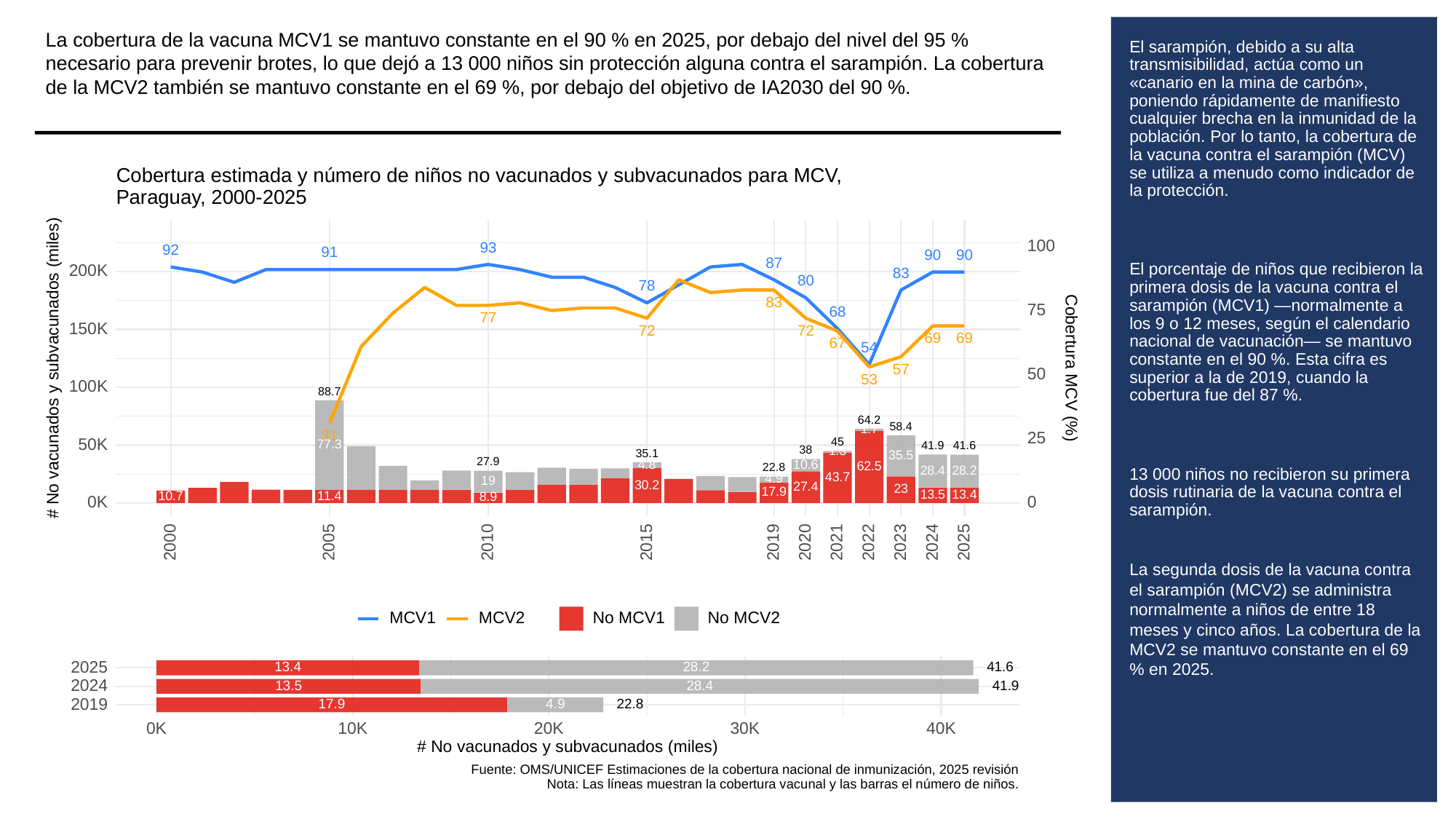

La cobertura de la vacuna MCV1 se mantuvo constante en el 90 % en 2025, por debajo del nivel del 95 % necesario para prevenir brotes, lo que dejó a 13 000 niños sin protección alguna contra el sarampión. La cobertura de la MCV2 también se mantuvo constante en el 69 %, por debajo del objetivo de IA2030 del 90 %.
# El sarampión, debido a su alta transmisibilidad, actúa como un «canario en la mina de carbón», poniendo rápidamente de manifiesto cualquier brecha en la inmunidad de la población. Por lo tanto, la cobertura de la vacuna contra el sarampión (MCV) se utiliza a menudo como indicador de la protección.

El porcentaje de niños que recibieron la primera dosis de la vacuna contra el sarampión (MCV1) —normalmente a los 9 o 12 meses, según el calendario nacional de vacunación— se mantuvo constante en el 90 %. Esta cifra es superior a la de 2019, cuando la cobertura fue del 87 %.

13 000 niños no recibieron su primera dosis rutinaria de la vacuna contra el sarampión.

La segunda dosis de la vacuna contra el sarampión (MCV2) se administra normalmente a niños de entre 18 meses y cinco años. La cobertura de la MCV2 se mantuvo constante en el 69 % en 2025.

Cobertura estimada y número de niños no vacunados y subvacunados para MCV,
Paraguay, 2000-2025

100
93

92
91
90
90
87

200K
83

80

78
83

75
68
77
150K
72
72

69
69
67
54

# No vacunados y subvacunados (miles)
Cobertura MCV (%)
57
50
53
100K

88.7

64.2

58.4
1.7

31
25

45
50K
77.3
41.9
41.6

38

1.3
35.1

35.5

27.9

10.6
4.8
62.5

22.8

28.4
28.2

43.7

4.9

19

30.2

27.4

23

17.9

13.5
13.4

11.4

10.7

8.9
0K
0

2023
2000
2005
2010
2015
2019
2020
2021
2022
2024
2025

MCV1
MCV2
No MCV1
No MCV2

2025
13.4
28.2
41.6

2024
13.5
28.4
41.9

2019
17.9
4.9
22.8

30K
0K
10K
20K
40K
# No vacunados y subvacunados (miles)
Fuente: OMS/UNICEF Estimaciones de la cobertura nacional de inmunización, 2025 revisión
Nota: Las líneas muestran la cobertura vacunal y las barras el número de niños.